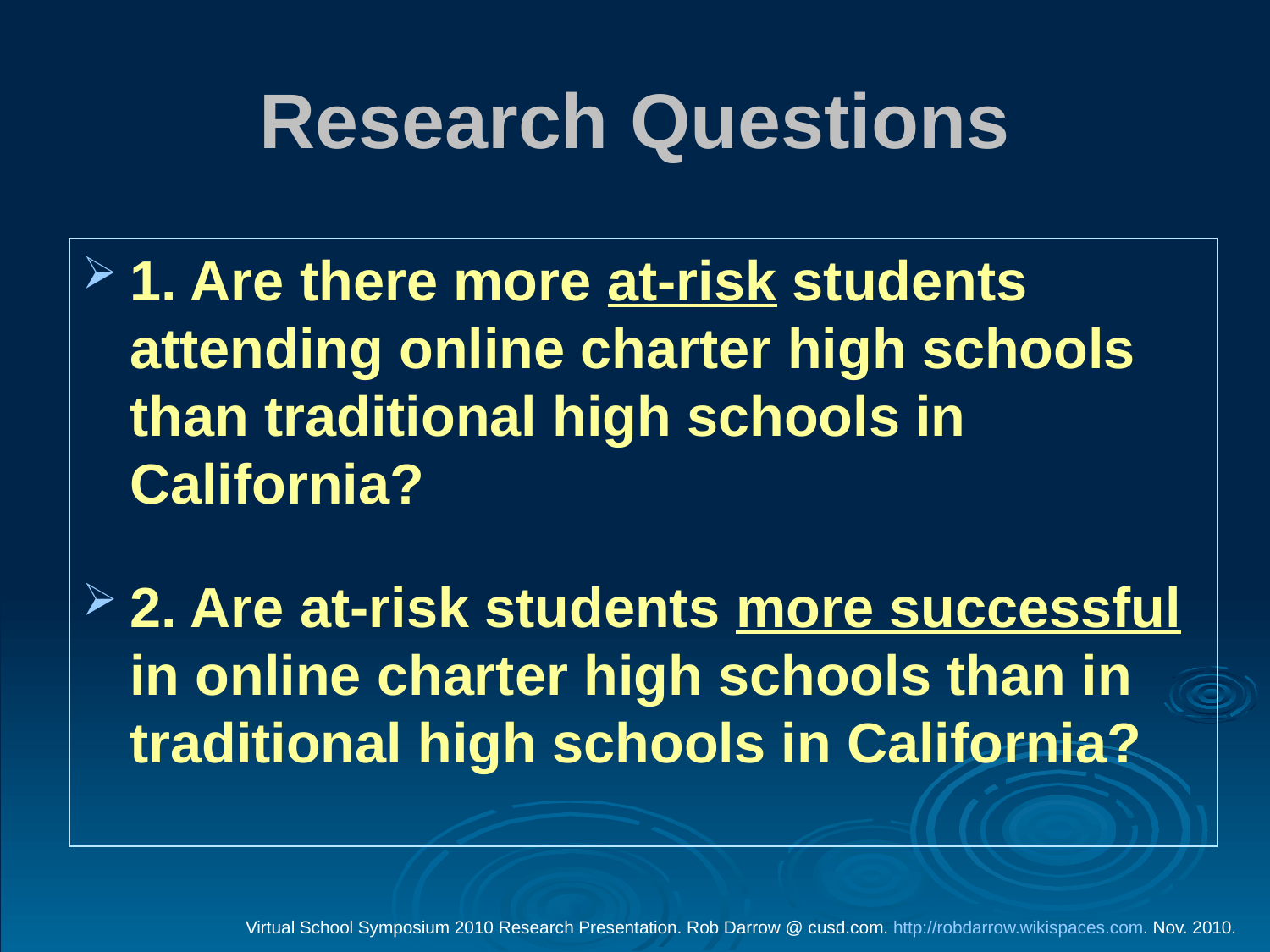

# Research Questions
1. Are there more at-risk students attending online charter high schools than traditional high schools in California?

2. Are at-risk students more successful in online charter high schools than in traditional high schools in California?